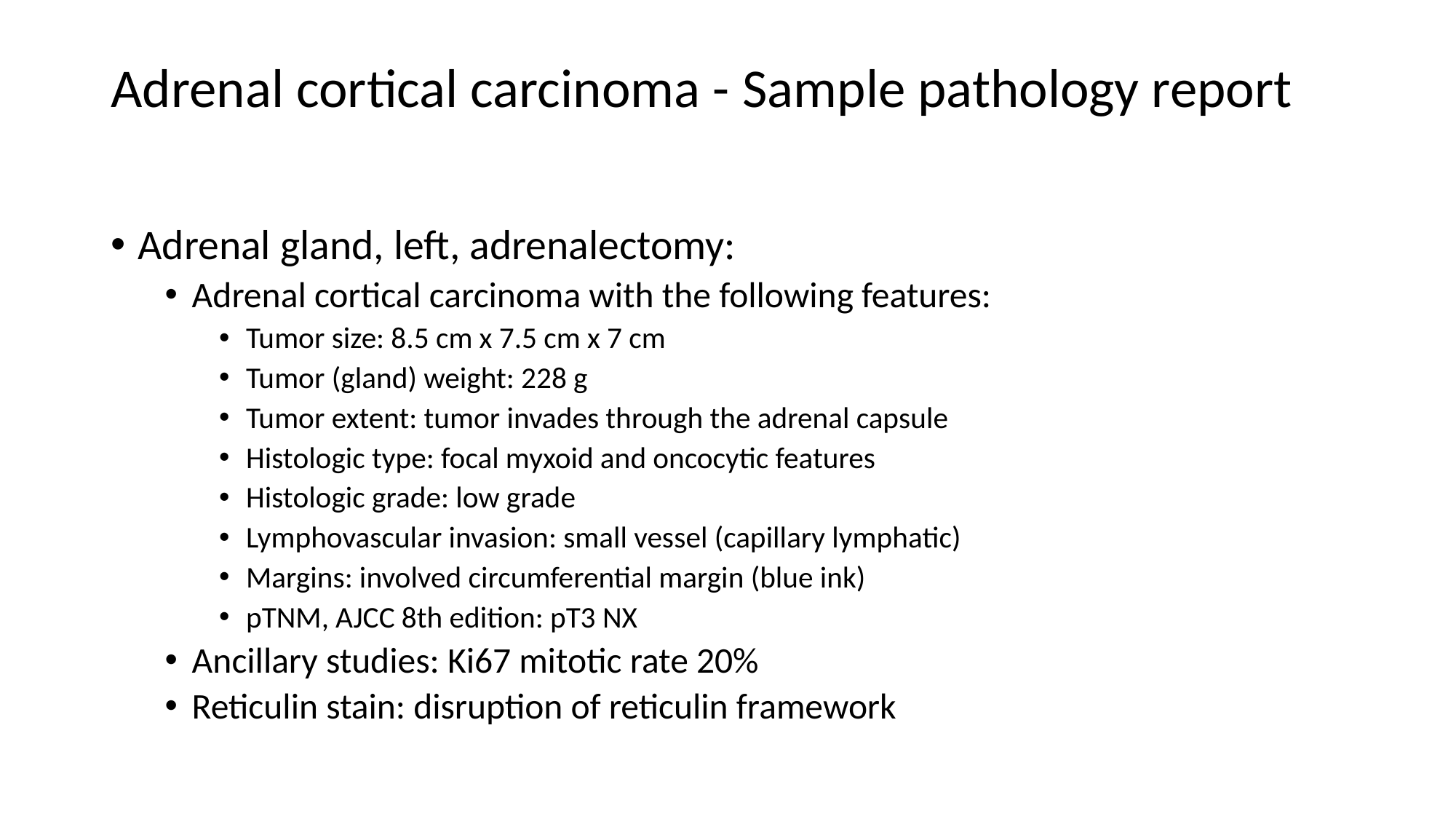

# Adrenal cortical carcinoma - Sample pathology report
Adrenal gland, left, adrenalectomy:
Adrenal cortical carcinoma with the following features:
Tumor size: 8.5 cm x 7.5 cm x 7 cm
Tumor (gland) weight: 228 g
Tumor extent: tumor invades through the adrenal capsule
Histologic type: focal myxoid and oncocytic features
Histologic grade: low grade
Lymphovascular invasion: small vessel (capillary lymphatic)
Margins: involved circumferential margin (blue ink)
pTNM, AJCC 8th edition: pT3 NX
Ancillary studies: Ki67 mitotic rate 20%
Reticulin stain: disruption of reticulin framework